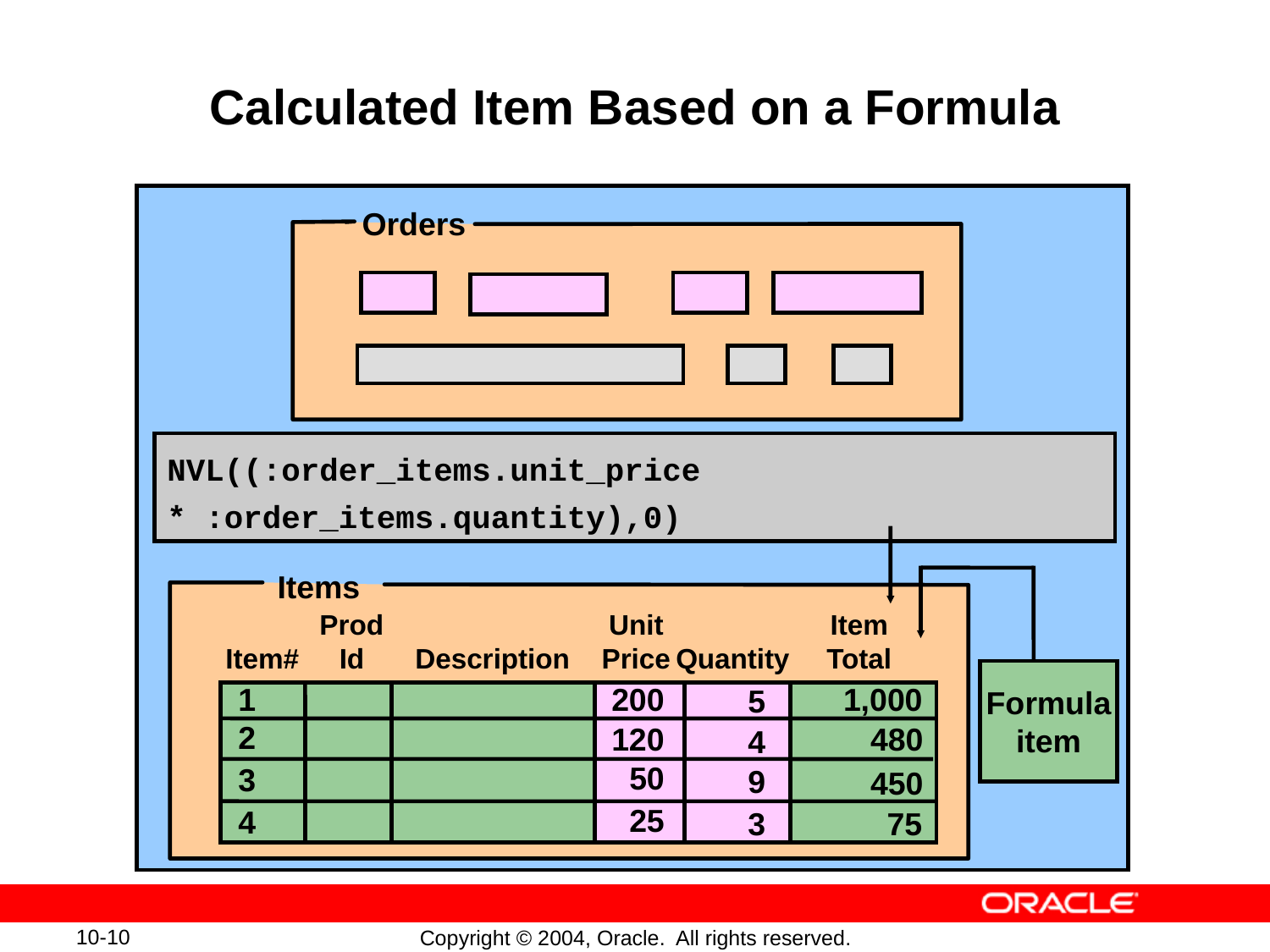

# Calculated Item Based on a Formula

Orders

ORDERS

NVL((:order_items.unit_price * :order_items.quantity),0)

Items

Prod
Id
Unit
Price
Item
Total
Item#
Description
Quantity
Formula
item
1
200
1,000
5

2
120
480
4

50
3
9
450

25
4
3
75